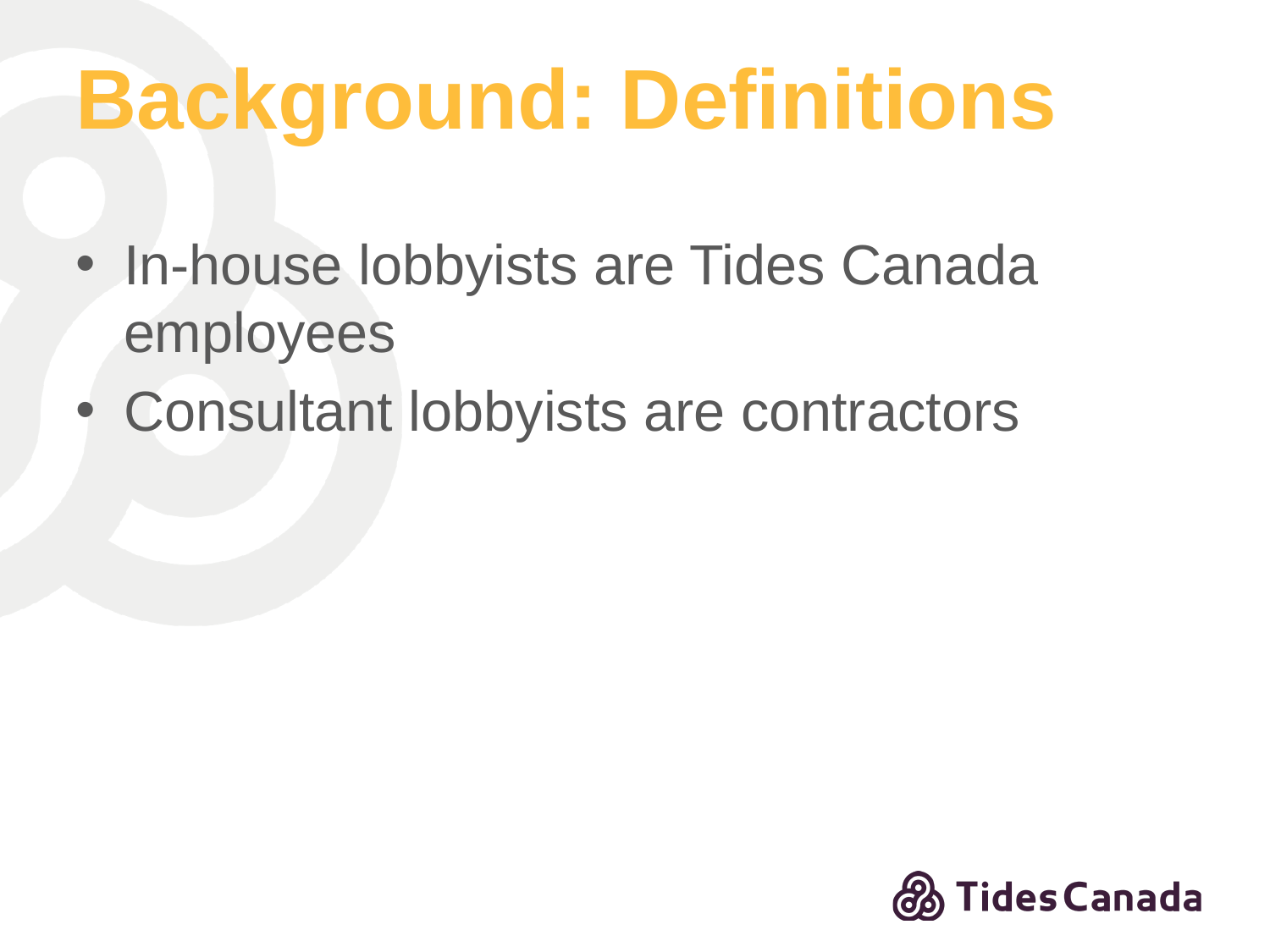

# Background: Definitions
In-house lobbyists are Tides Canada employees
Consultant lobbyists are contractors